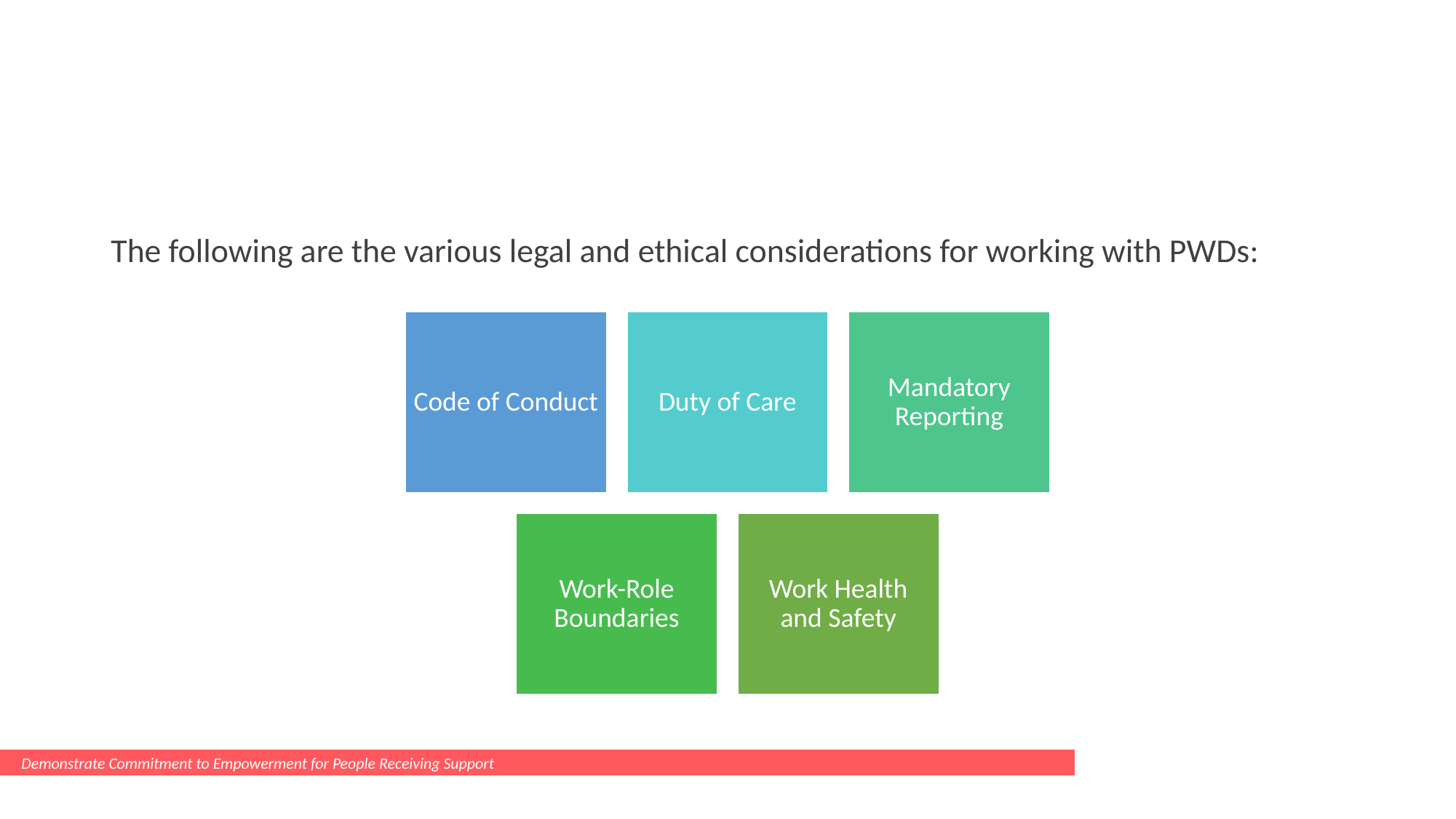

#
The following are the various legal and ethical considerations for working with PWDs:
Code of Conduct
Duty of Care
Mandatory Reporting
Work-Role Boundaries
Work Health and Safety
Demonstrate Commitment to Empowerment for People Receiving Support